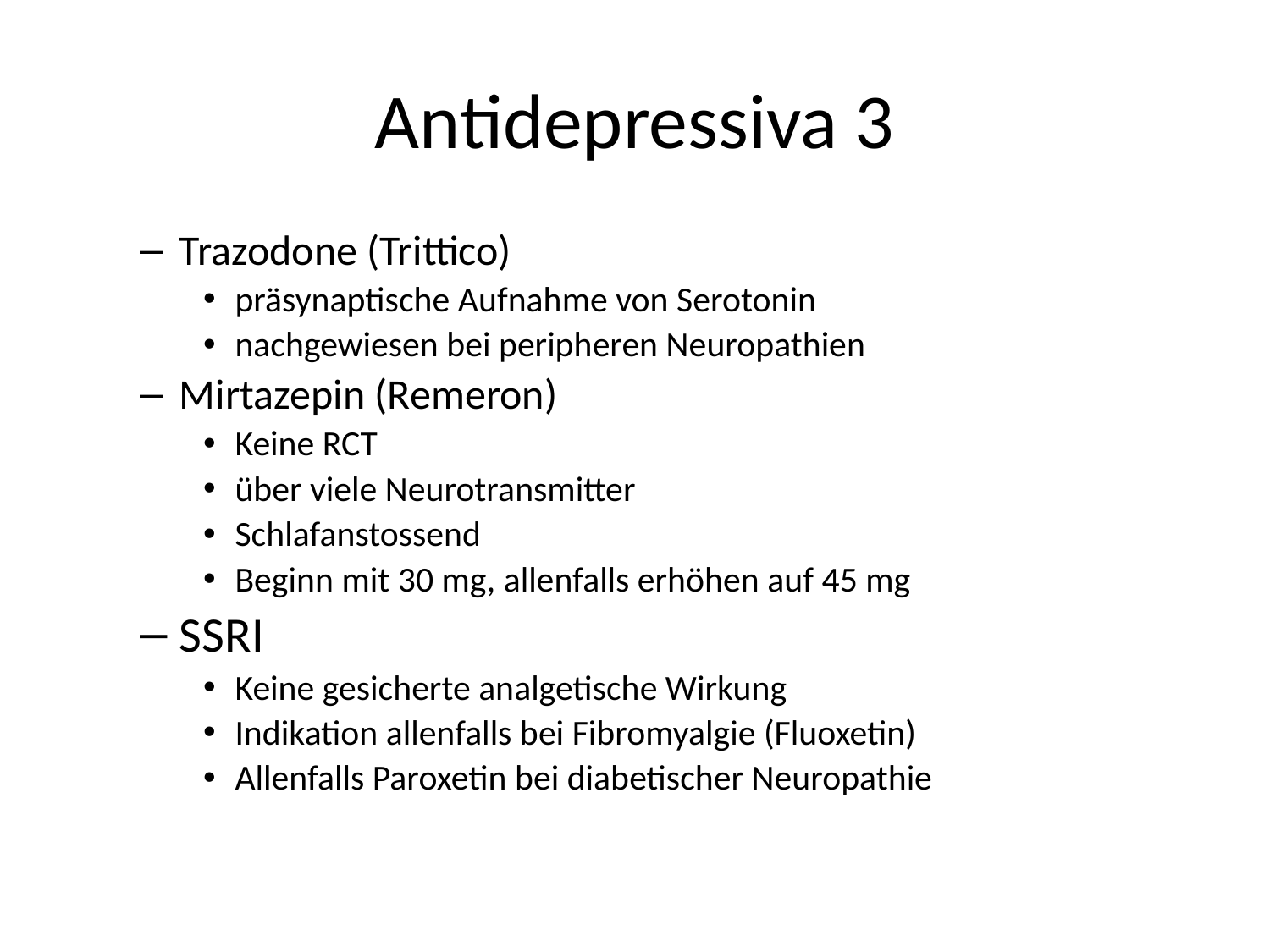

# Antidepressiva 3
Trazodone (Trittico)
präsynaptische Aufnahme von Serotonin
nachgewiesen bei peripheren Neuropathien
Mirtazepin (Remeron)
Keine RCT
über viele Neurotransmitter
Schlafanstossend
Beginn mit 30 mg, allenfalls erhöhen auf 45 mg
SSRI
Keine gesicherte analgetische Wirkung
Indikation allenfalls bei Fibromyalgie (Fluoxetin)
Allenfalls Paroxetin bei diabetischer Neuropathie